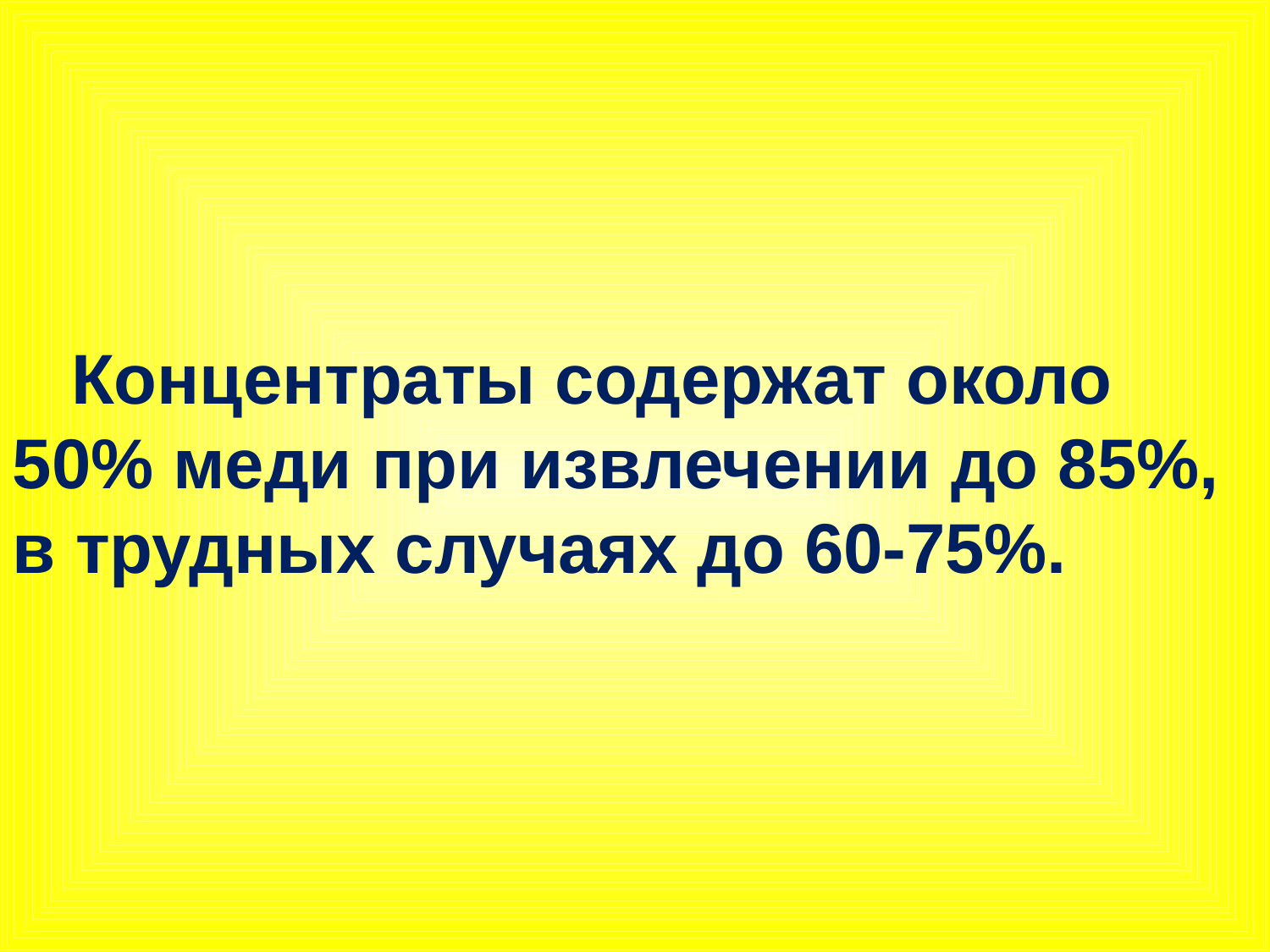

Концентраты содержат около 50% меди при извлечении до 85%, в трудных случаях до 60-75%.